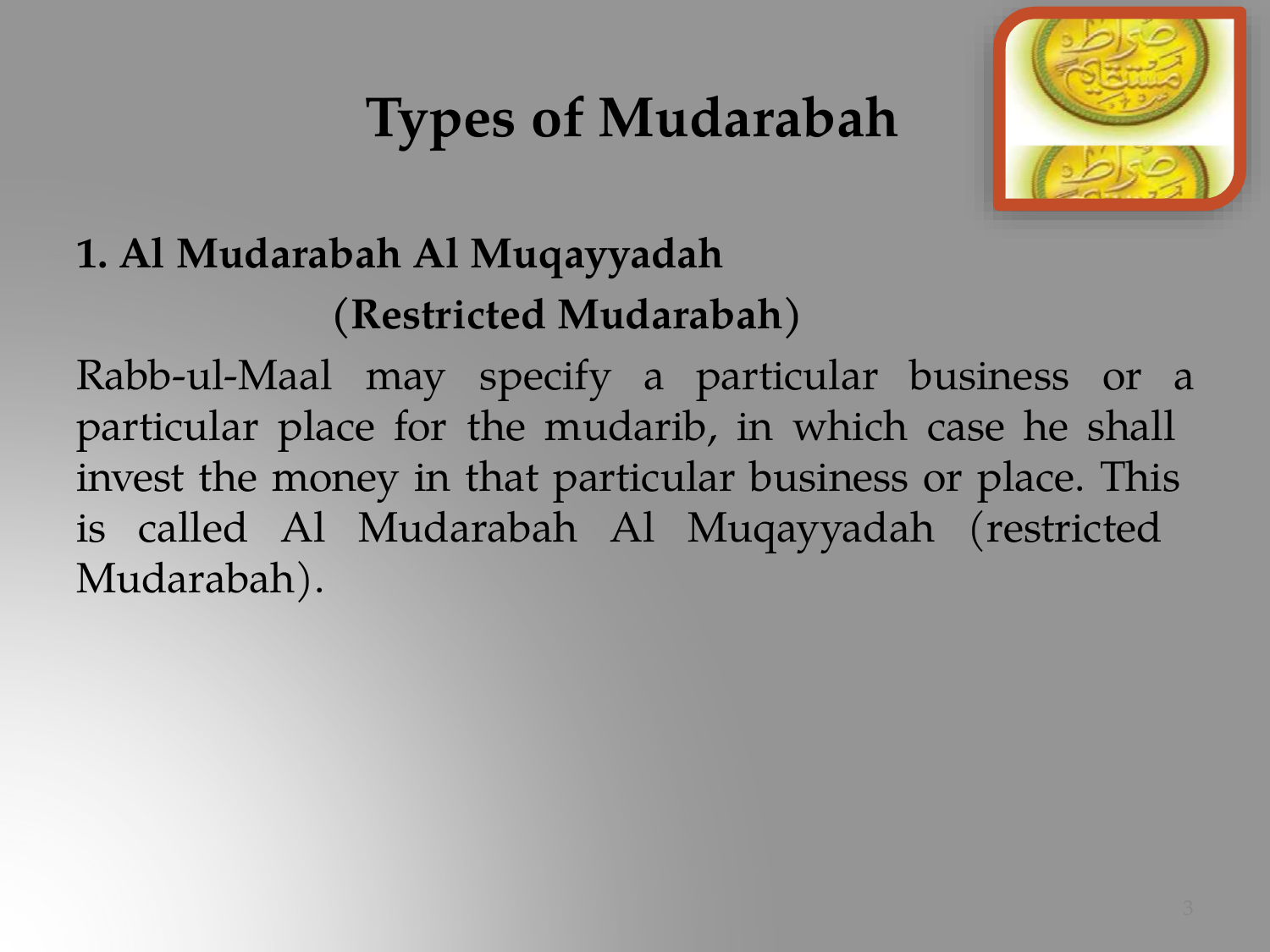

# Types of Mudarabah
1. Al Mudarabah Al Muqayyadah
(Restricted Mudarabah)
Rabb-ul-Maal	may	specify	a	particular
business	or	a
particular place for the mudarib, in which case he shall  invest the money in that particular business or place. This  is called Al Mudarabah Al Muqayyadah (restricted  Mudarabah).
3